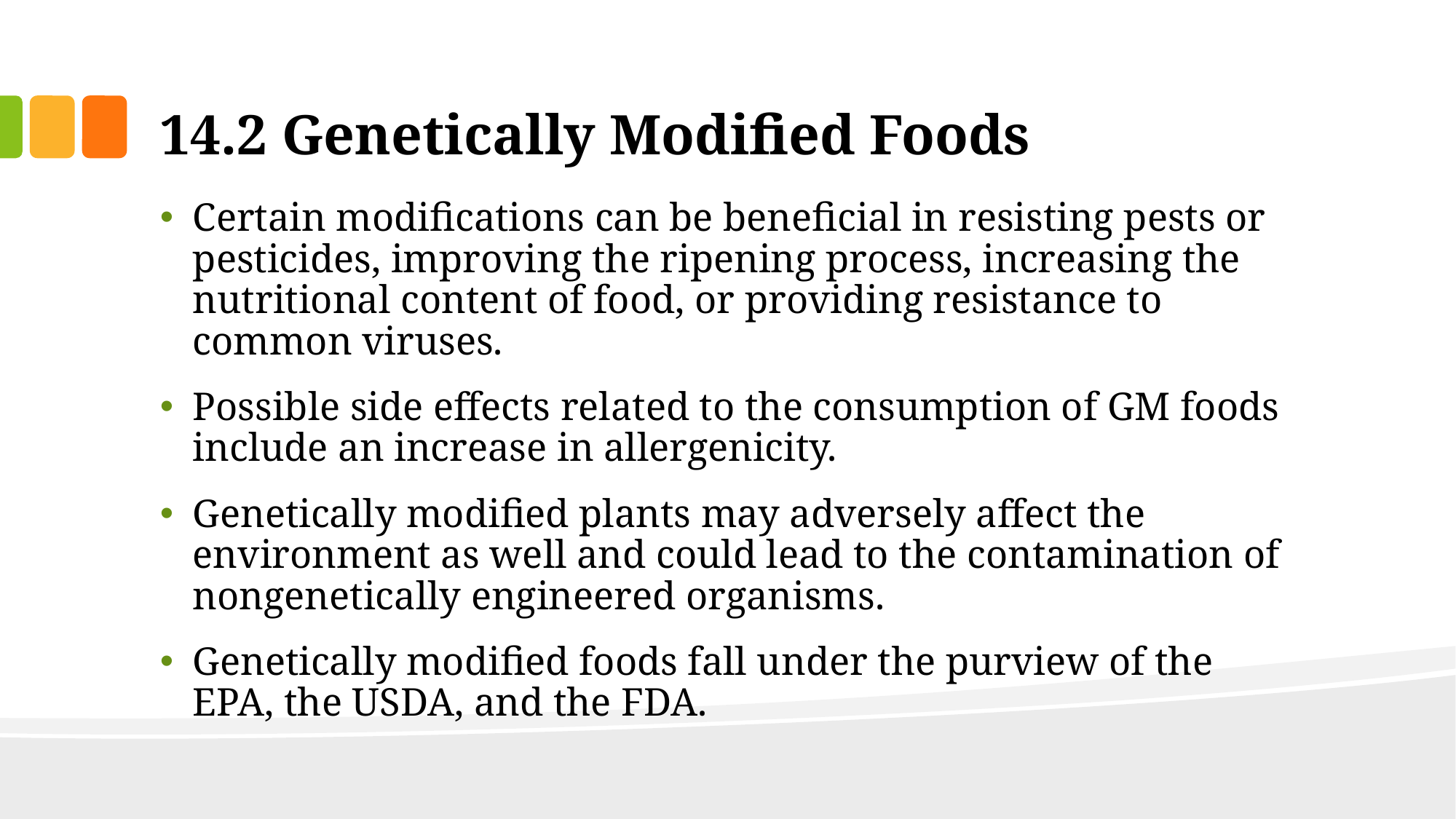

# 14.2 Genetically Modified Foods
Certain modifications can be beneficial in resisting pests or pesticides, improving the ripening process, increasing the nutritional content of food, or providing resistance to common viruses.
Possible side effects related to the consumption of GM foods include an increase in allergenicity.
Genetically modified plants may adversely affect the environment as well and could lead to the contamination of nongenetically engineered organisms.
Genetically modified foods fall under the purview of the EPA, the USDA, and the FDA.